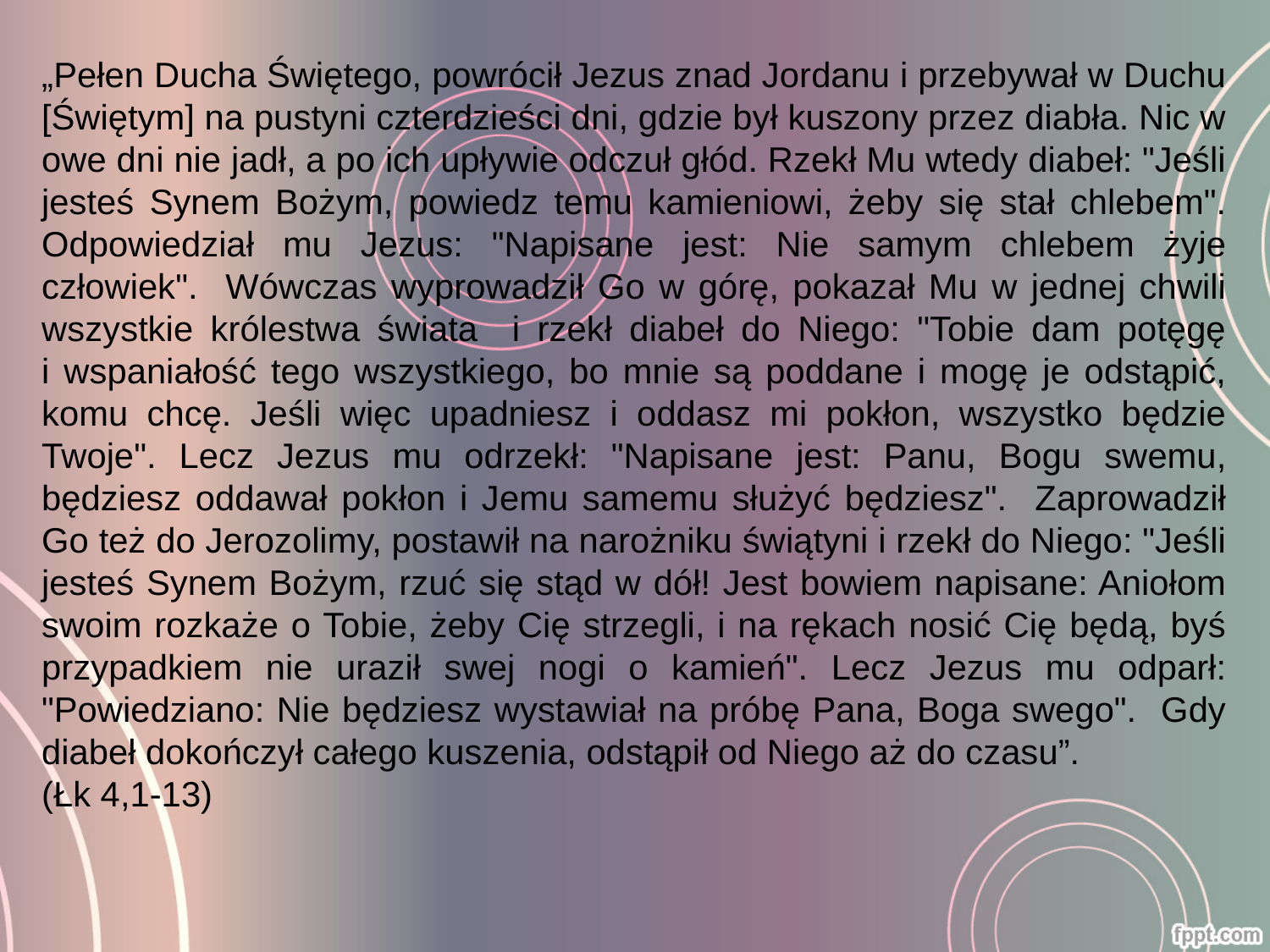

„Pełen Ducha Świętego, powrócił Jezus znad Jordanu i przebywał w Duchu [Świętym] na pustyni czterdzieści dni, gdzie był kuszony przez diabła. Nic w owe dni nie jadł, a po ich upływie odczuł głód. Rzekł Mu wtedy diabeł: "Jeśli jesteś Synem Bożym, powiedz temu kamieniowi, żeby się stał chlebem". Odpowiedział mu Jezus: "Napisane jest: Nie samym chlebem żyje człowiek".  Wówczas wyprowadził Go w górę, pokazał Mu w jednej chwili wszystkie królestwa świata  i rzekł diabeł do Niego: "Tobie dam potęgę
i wspaniałość tego wszystkiego, bo mnie są poddane i mogę je odstąpić, komu chcę. Jeśli więc upadniesz i oddasz mi pokłon, wszystko będzie Twoje". Lecz Jezus mu odrzekł: "Napisane jest: Panu, Bogu swemu, będziesz oddawał pokłon i Jemu samemu służyć będziesz".  Zaprowadził Go też do Jerozolimy, postawił na narożniku świątyni i rzekł do Niego: "Jeśli jesteś Synem Bożym, rzuć się stąd w dół! Jest bowiem napisane: Aniołom swoim rozkaże o Tobie, żeby Cię strzegli, i na rękach nosić Cię będą, byś przypadkiem nie uraził swej nogi o kamień". Lecz Jezus mu odparł: "Powiedziano: Nie będziesz wystawiał na próbę Pana, Boga swego".  Gdy diabeł dokończył całego kuszenia, odstąpił od Niego aż do czasu”.
(Łk 4,1-13)